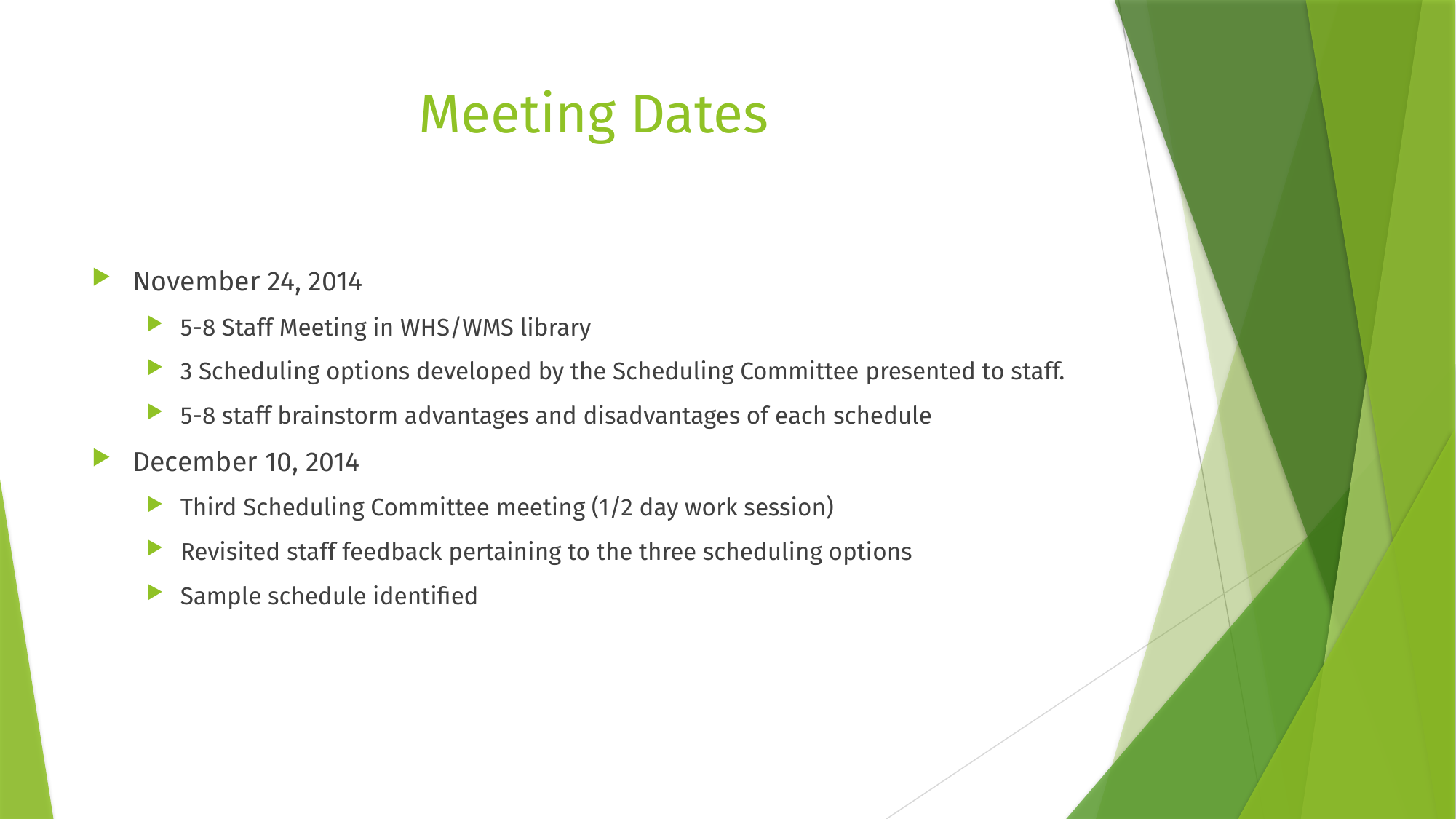

# Meeting Dates
November 24, 2014
5-8 Staff Meeting in WHS/WMS library
3 Scheduling options developed by the Scheduling Committee presented to staff.
5-8 staff brainstorm advantages and disadvantages of each schedule
December 10, 2014
Third Scheduling Committee meeting (1/2 day work session)
Revisited staff feedback pertaining to the three scheduling options
Sample schedule identified